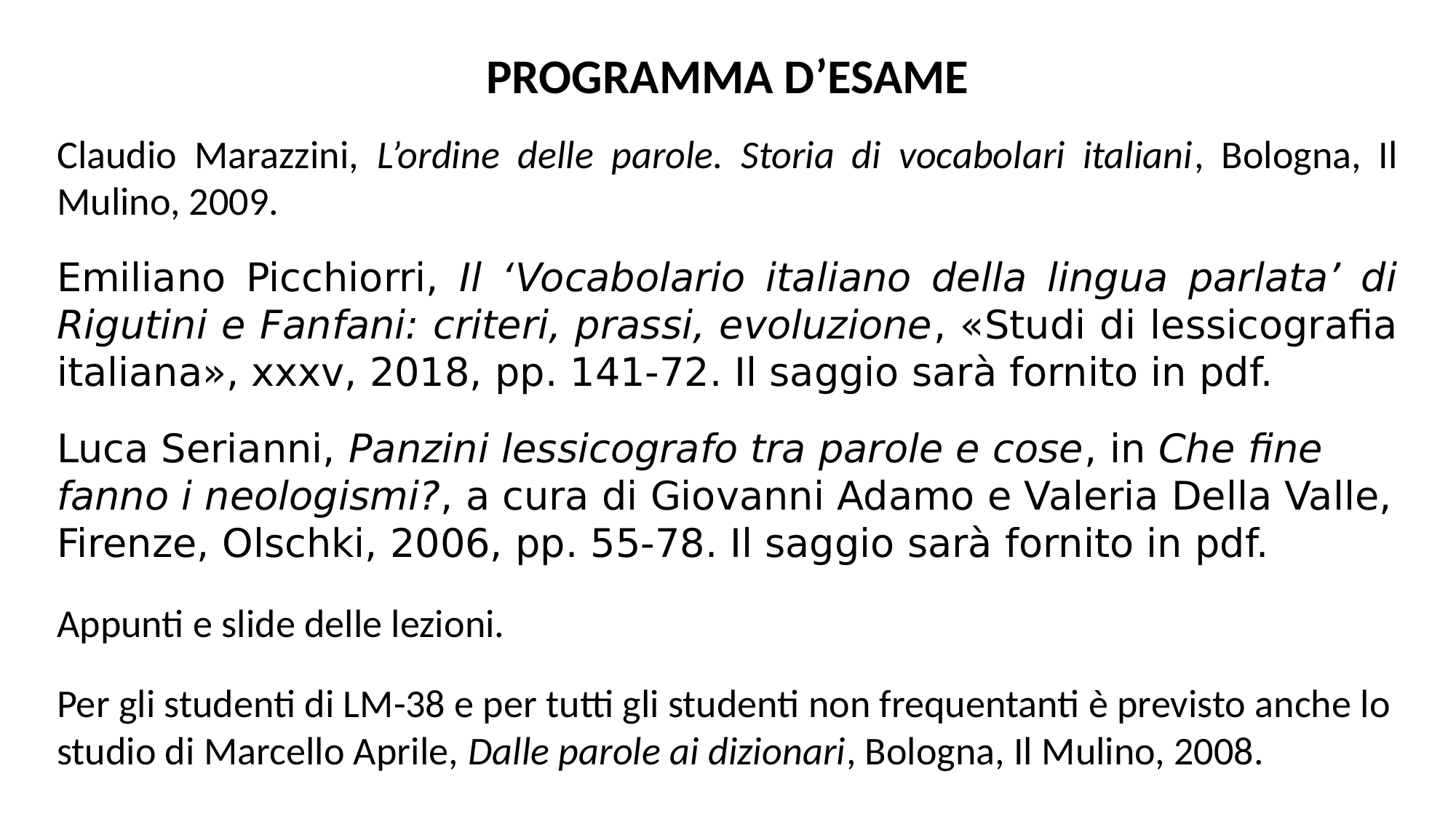

PROGRAMMA D’ESAME

Claudio Marazzini, L’ordine delle parole. Storia di vocabolari italiani, Bologna, Il Mulino, 2009.

Emiliano Picchiorri, Il ‘Vocabolario italiano della lingua parlata’ di Rigutini e Fanfani: criteri, prassi, evoluzione, «Studi di lessicografia italiana», xxxv, 2018, pp. 141-72. Il saggio sarà fornito in pdf.

Luca Serianni, Panzini lessicografo tra parole e cose, in Che fine fanno i neologismi?, a cura di Giovanni Adamo e Valeria Della Valle, Firenze, Olschki, 2006, pp. 55-78. Il saggio sarà fornito in pdf.

Appunti e slide delle lezioni.

Per gli studenti di LM-38 e per tutti gli studenti non frequentanti è previsto anche lo studio di Marcello Aprile, Dalle parole ai dizionari, Bologna, Il Mulino, 2008.